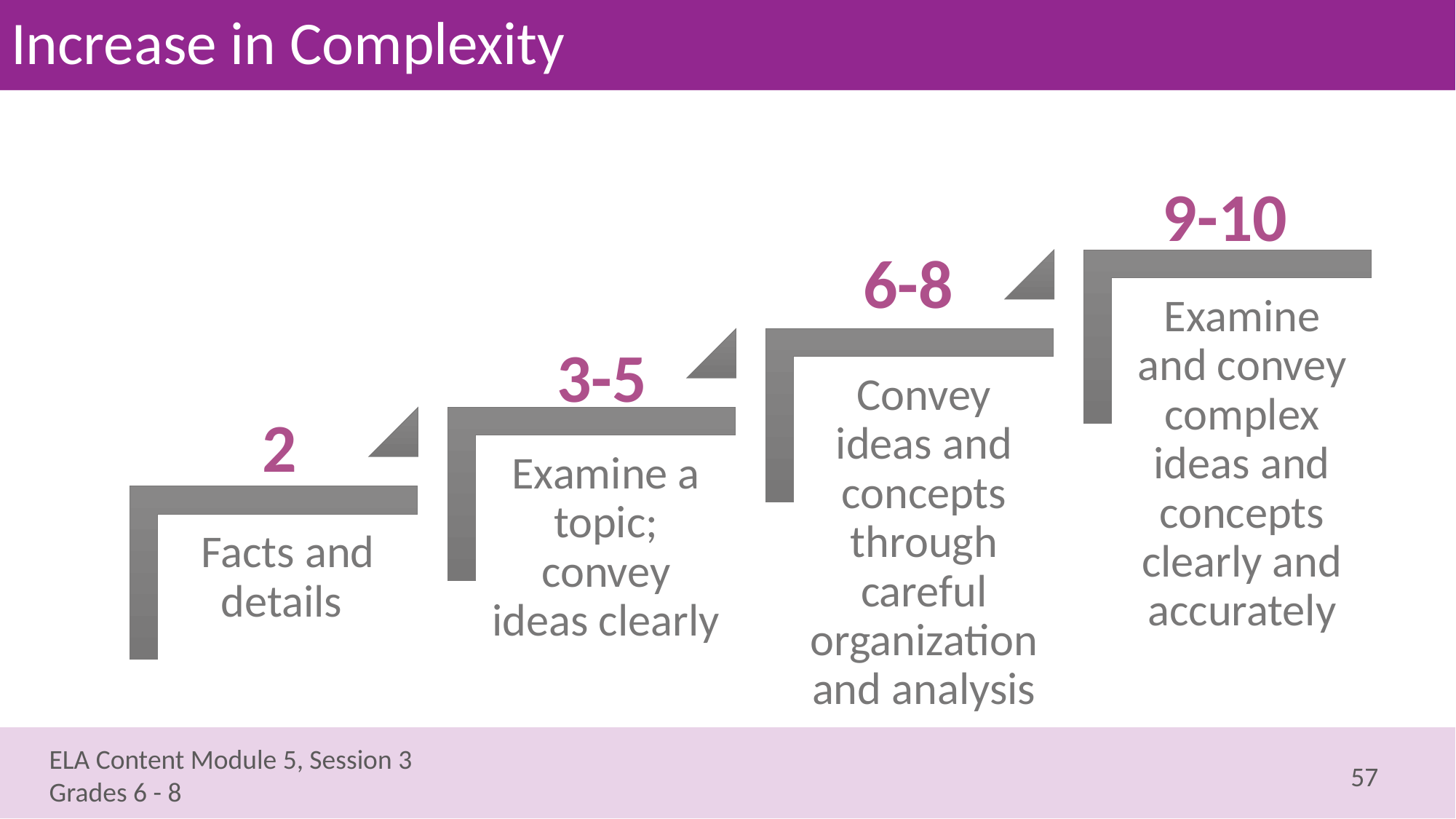

# Increase in Complexity
Facts and details
Examine a topic; convey ideas clearly
Convey ideas and concepts through careful organization and analysis
Examine and convey complex ideas and concepts clearly and accurately
9-10
6-8
3-5
2
57